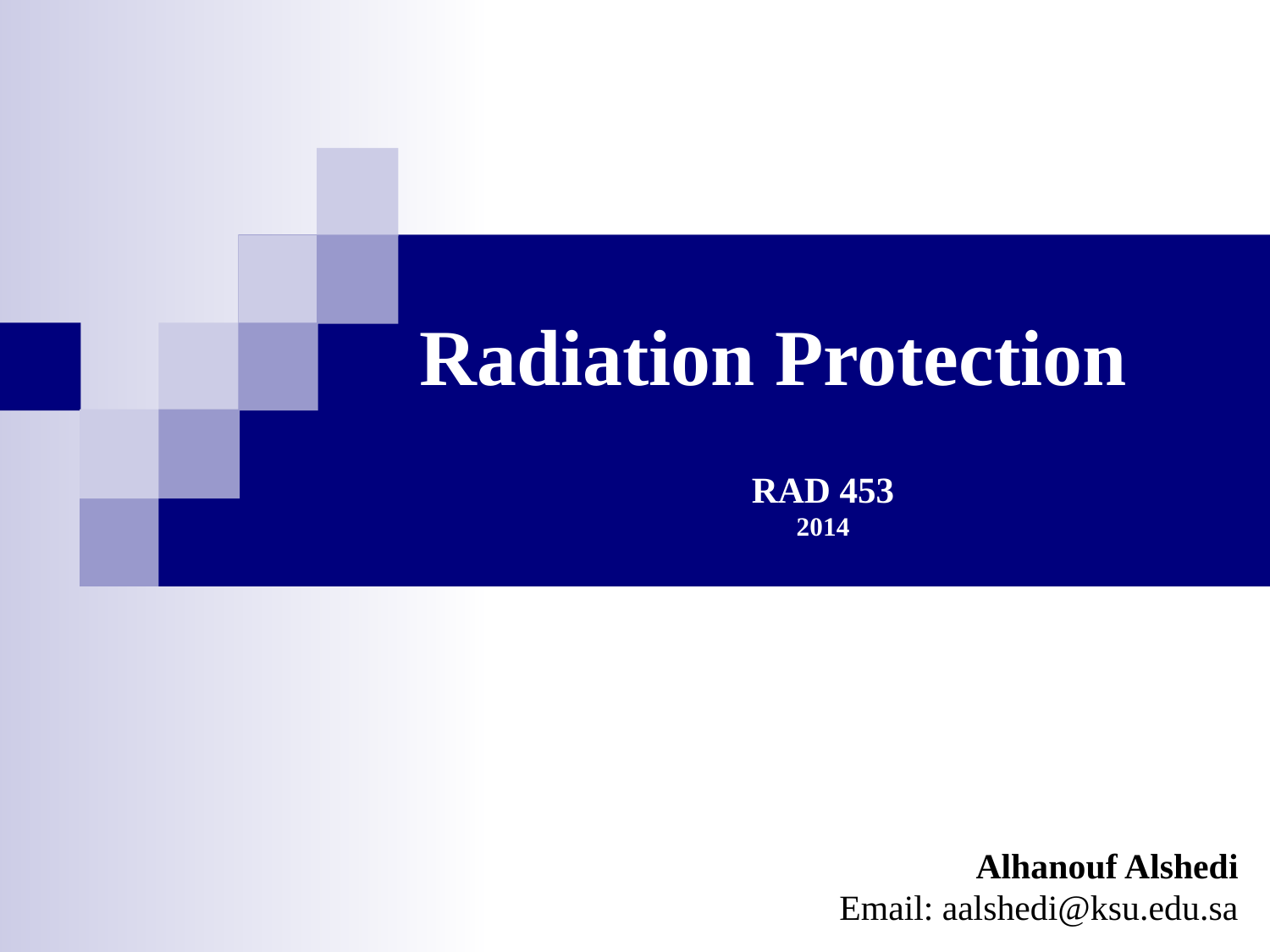

# Radiation Protection RAD 453 2014
Alhanouf Alshedi
Email: aalshedi@ksu.edu.sa